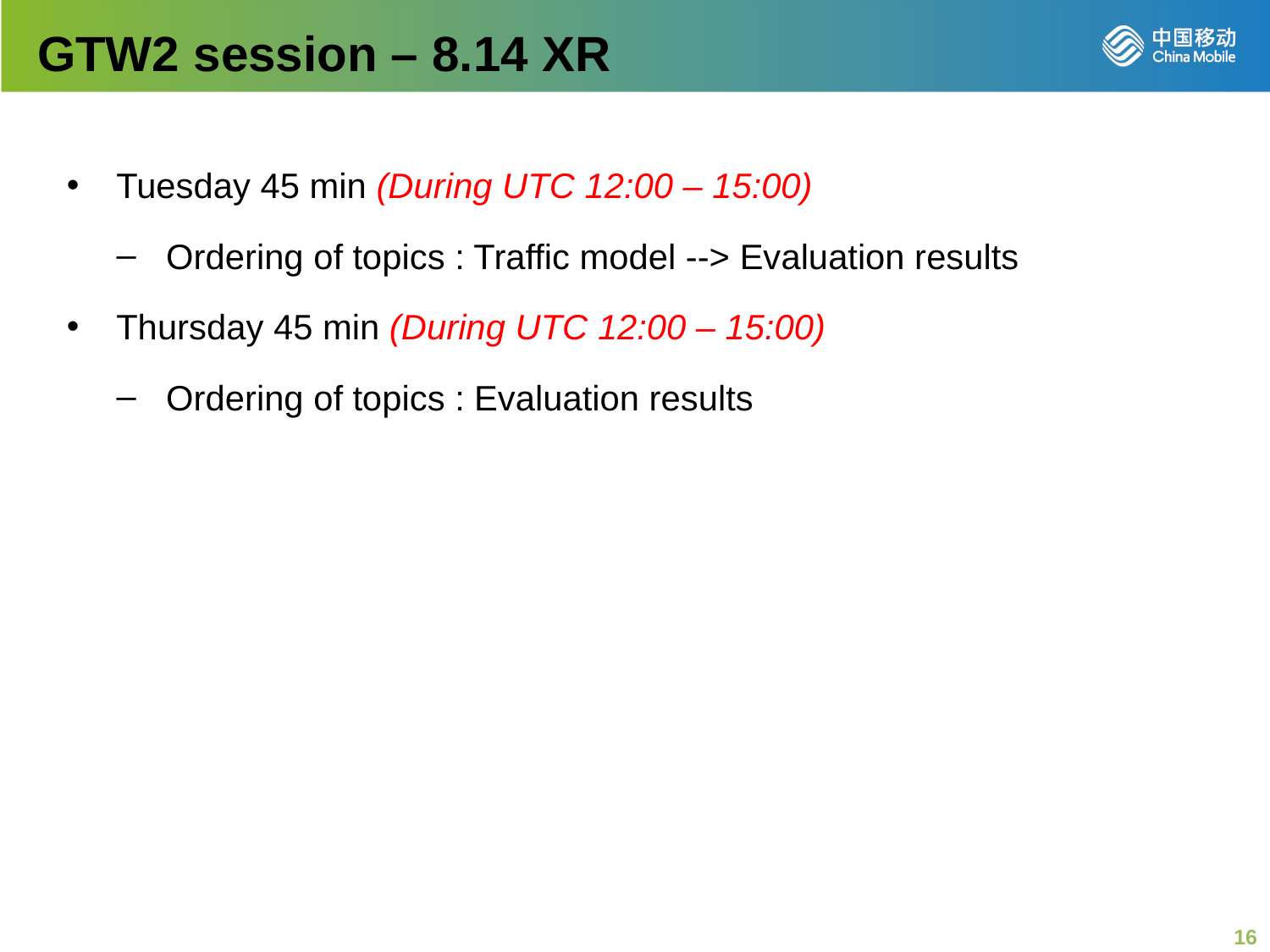

GTW2 session – 8.14 XR
Tuesday 45 min (During UTC 12:00 – 15:00)
Ordering of topics : Traffic model --> Evaluation results
Thursday 45 min (During UTC 12:00 – 15:00)
Ordering of topics : Evaluation results